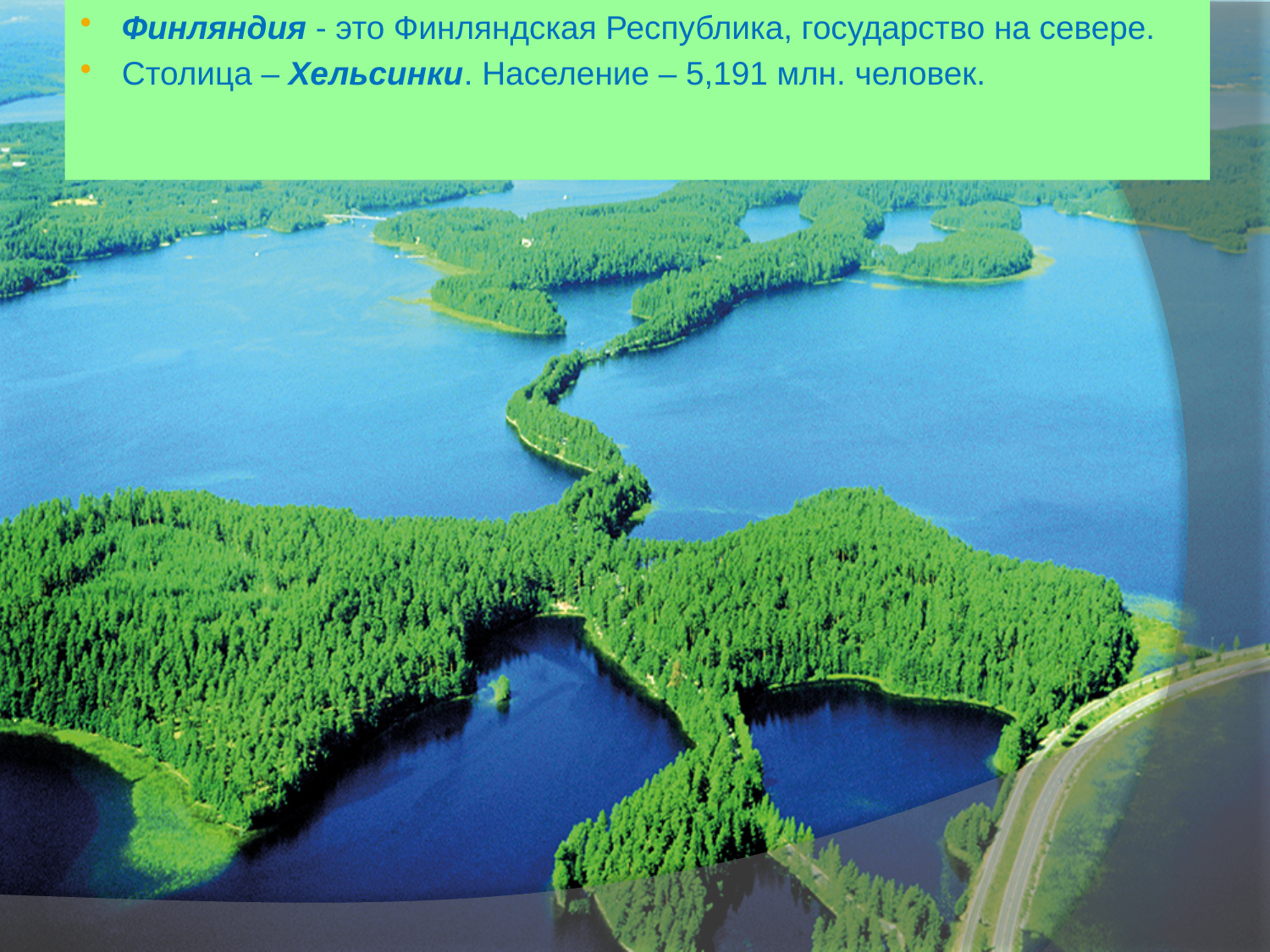

Финляндия - это Финляндская Республика, государство на севере.
Столица – Хельсинки. Население – 5,191 млн. человек.
#